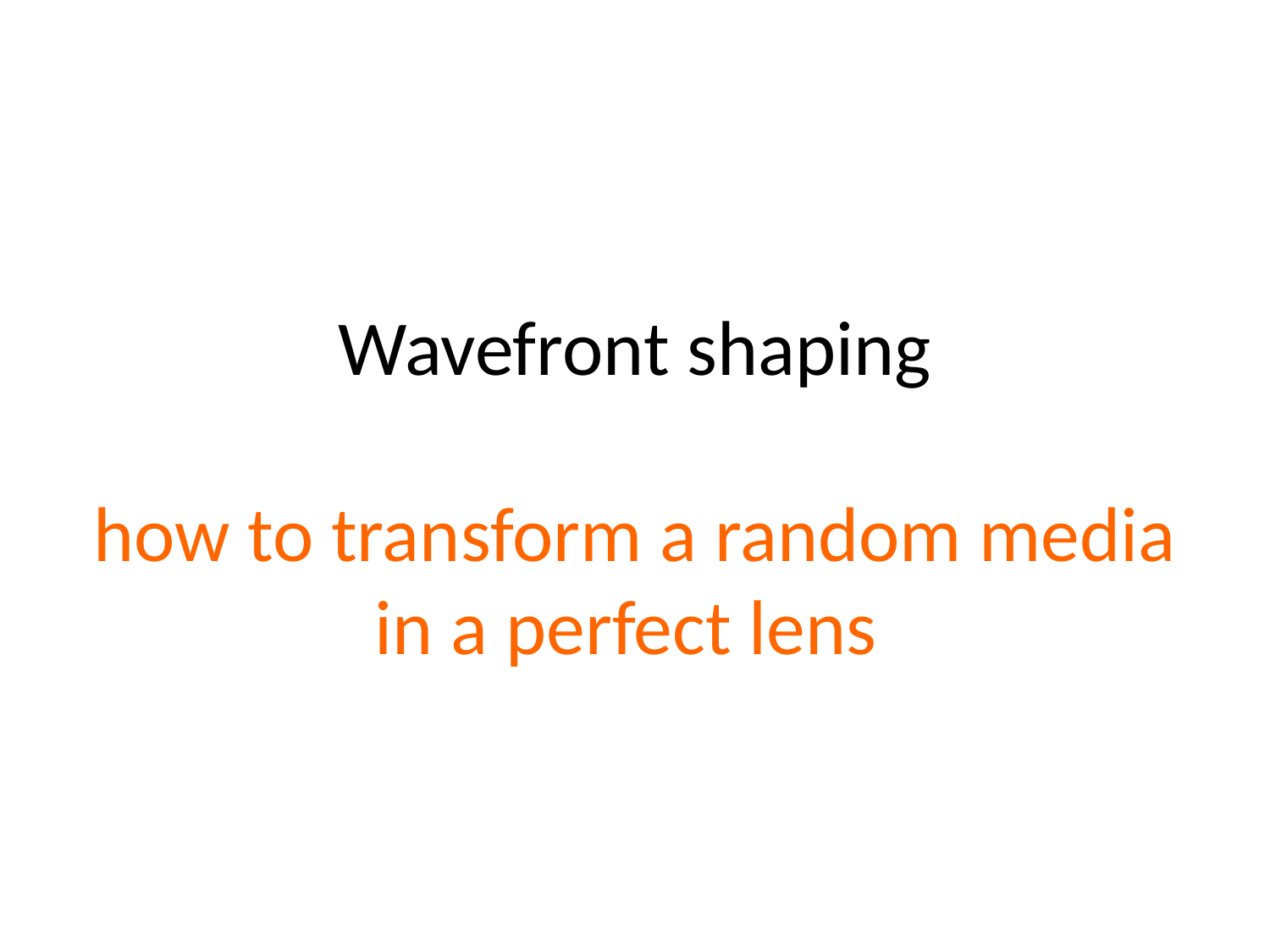

# Wavefront shaping how to transform a random media in a perfect lens